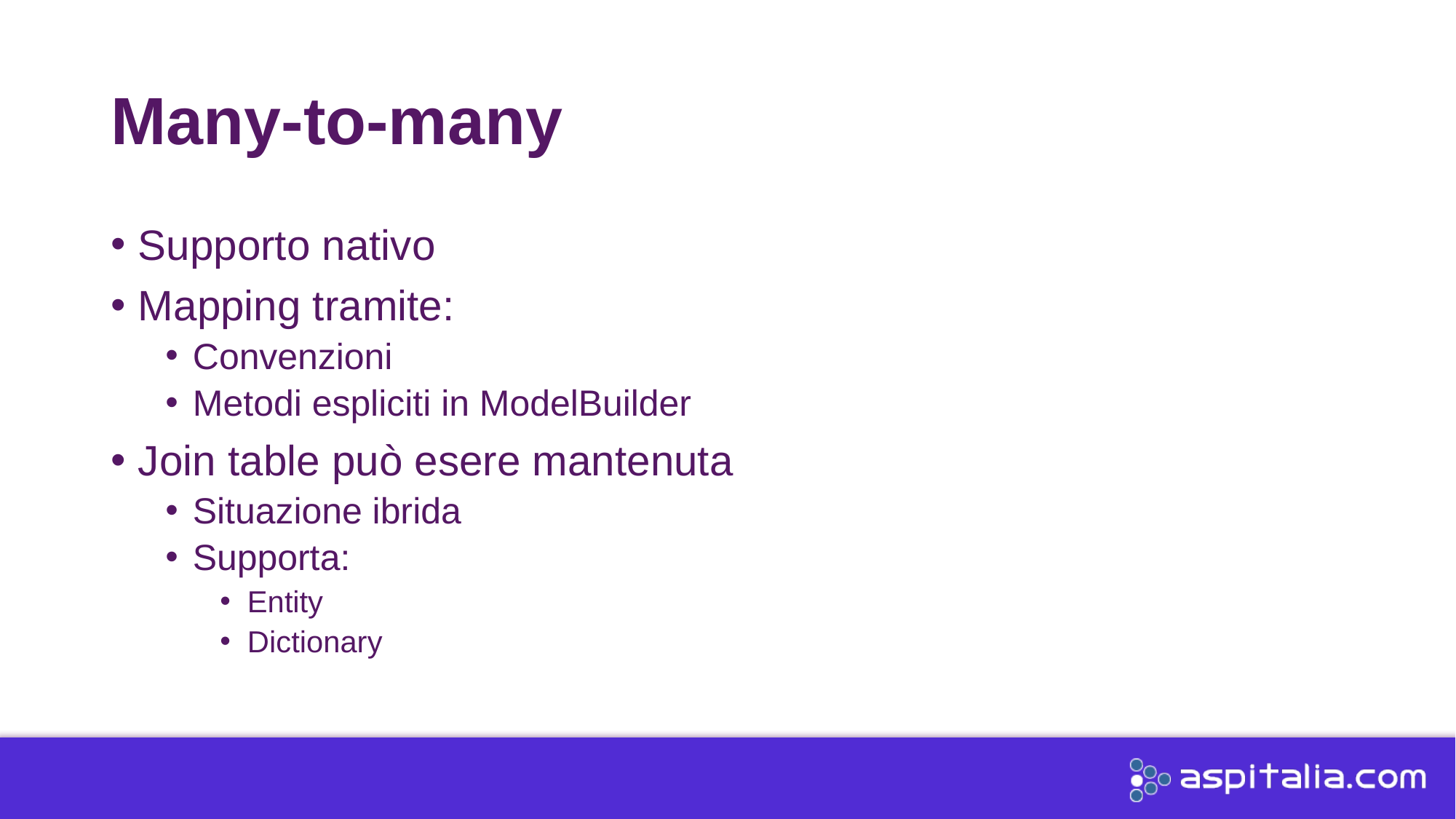

# Many-to-many
Supporto nativo
Mapping tramite:
Convenzioni
Metodi espliciti in ModelBuilder
Join table può esere mantenuta
Situazione ibrida
Supporta:
Entity
Dictionary